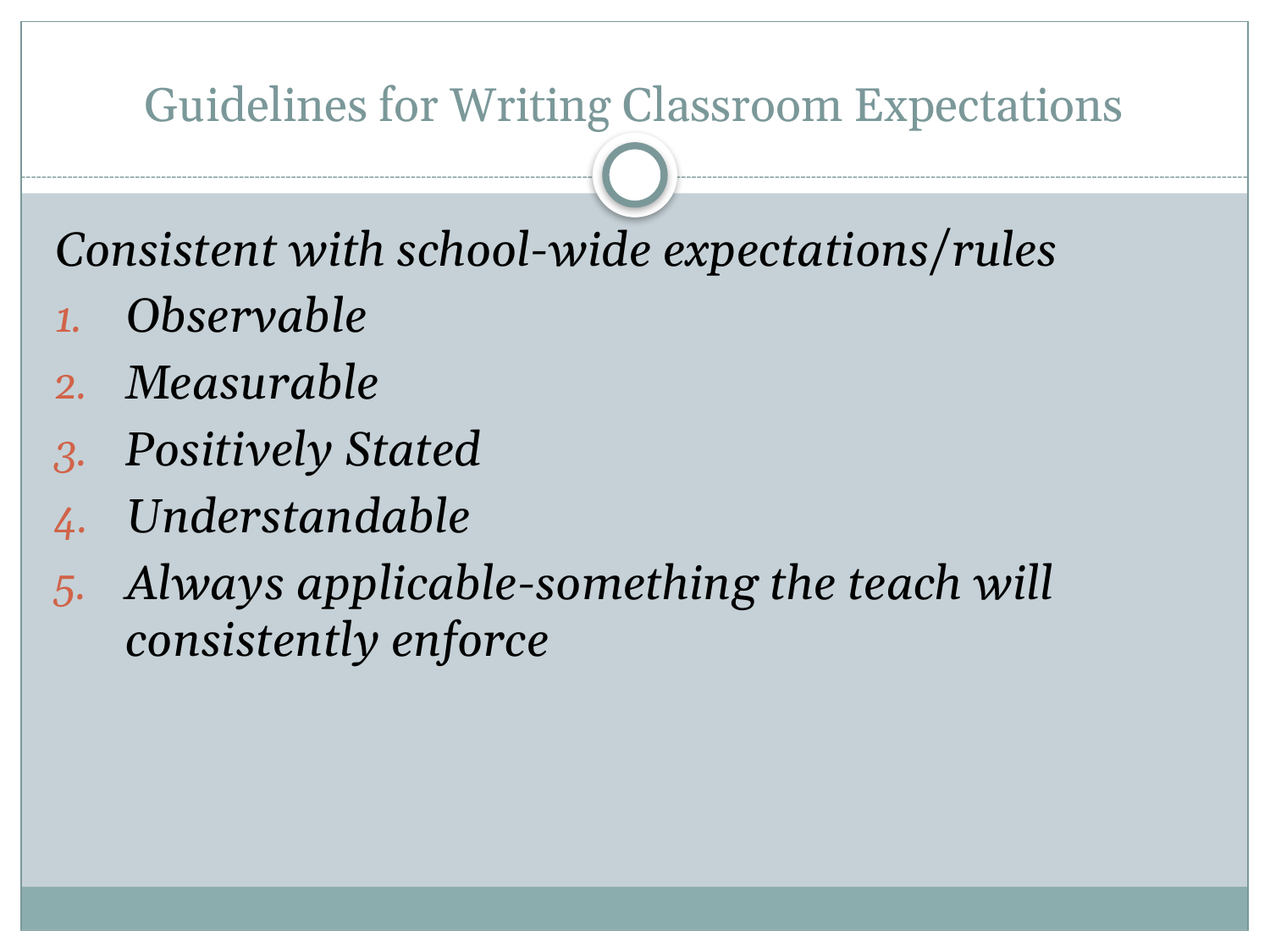

# Guidelines for Writing Classroom Expectations
Consistent with school-wide expectations/rules
Observable
Measurable
Positively Stated
Understandable
Always applicable-something the teach will consistently enforce